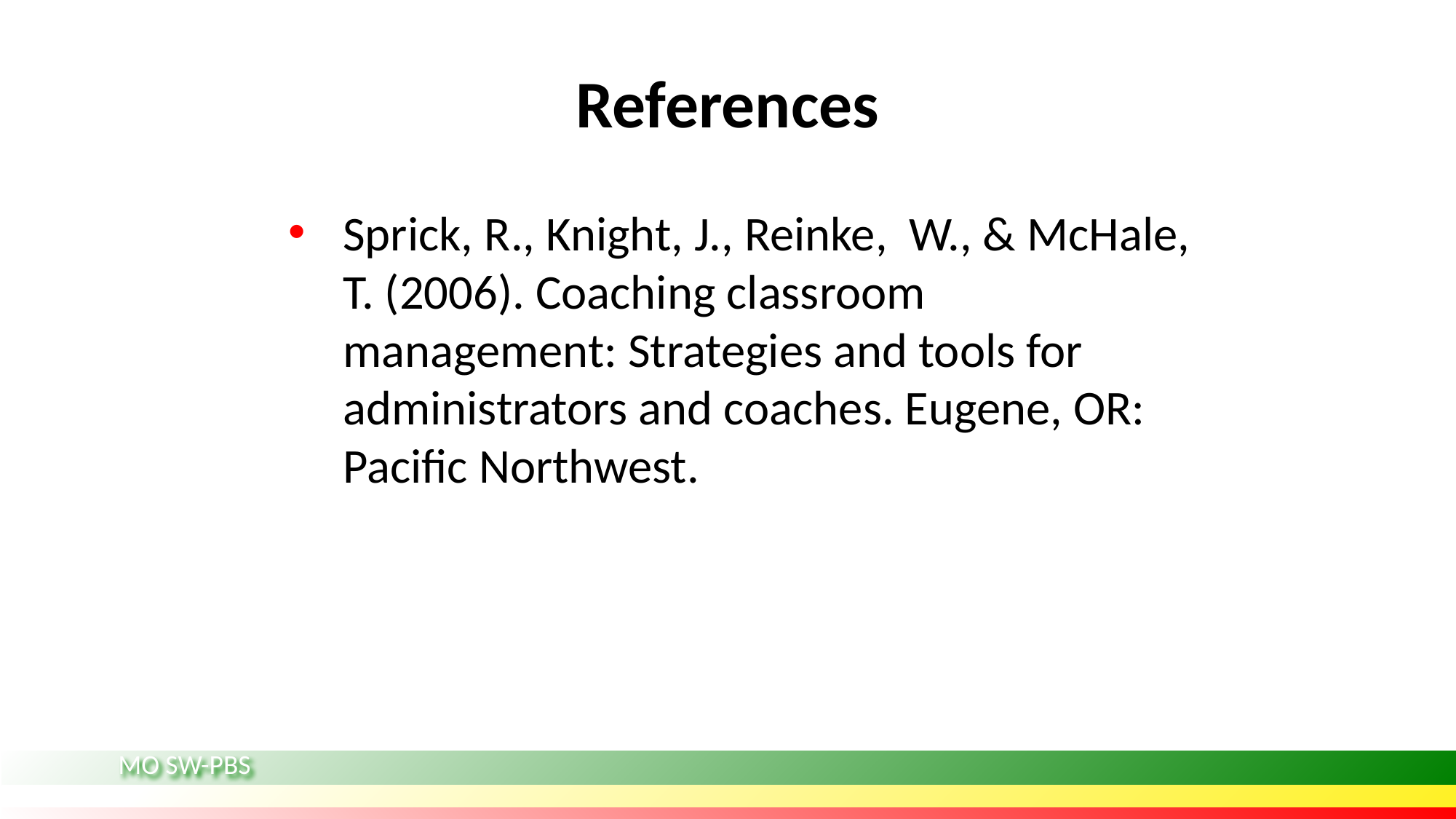

# References
Sprick, R., Knight, J., Reinke,  W., & McHale, T. (2006). Coaching classroom management: Strategies and tools for administrators and coaches. Eugene, OR: Pacific Northwest.